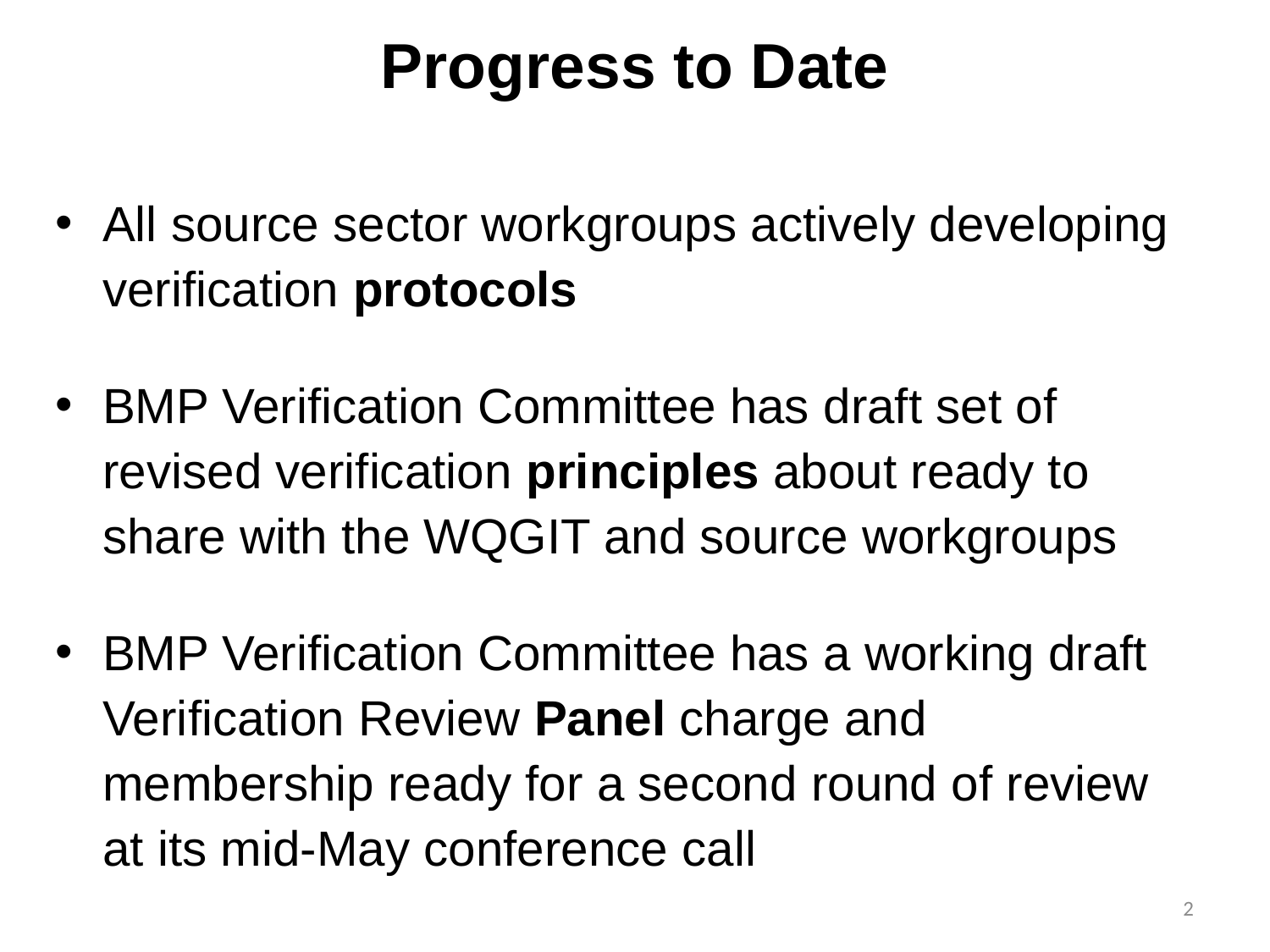

# Progress to Date
All source sector workgroups actively developing verification protocols
BMP Verification Committee has draft set of revised verification principles about ready to share with the WQGIT and source workgroups
BMP Verification Committee has a working draft Verification Review Panel charge and membership ready for a second round of review at its mid-May conference call

2